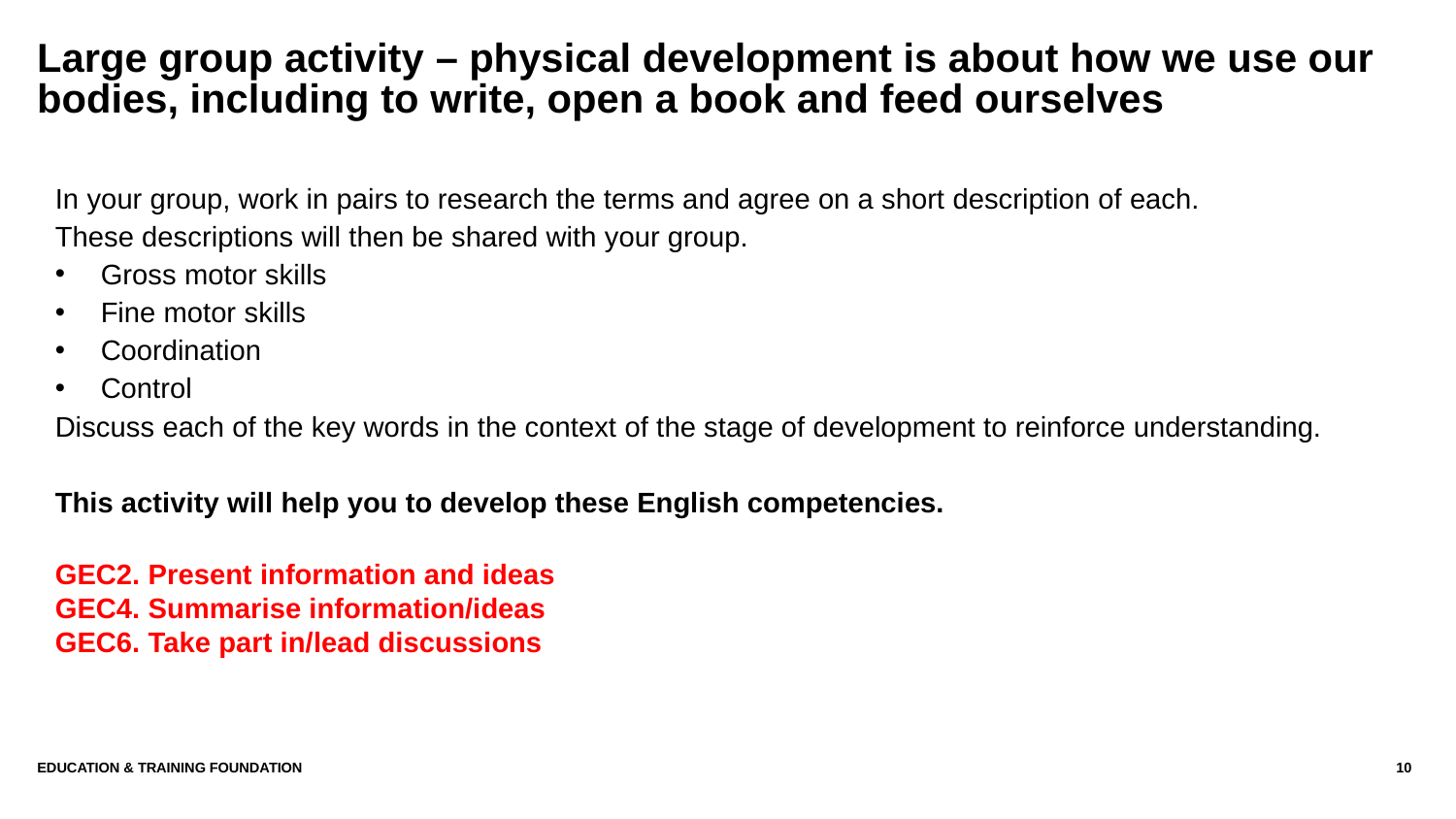

# Large group activity – physical development is about how we use our bodies, including to write, open a book and feed ourselves
In your group, work in pairs to research the terms and agree on a short description of each.
These descriptions will then be shared with your group.
Gross motor skills
Fine motor skills
Coordination
Control
Discuss each of the key words in the context of the stage of development to reinforce understanding.

This activity will help you to develop these English competencies.

GEC2. Present information and ideas
GEC4. Summarise information/ideas
GEC6. Take part in/lead discussions

Education & Training Foundation
10